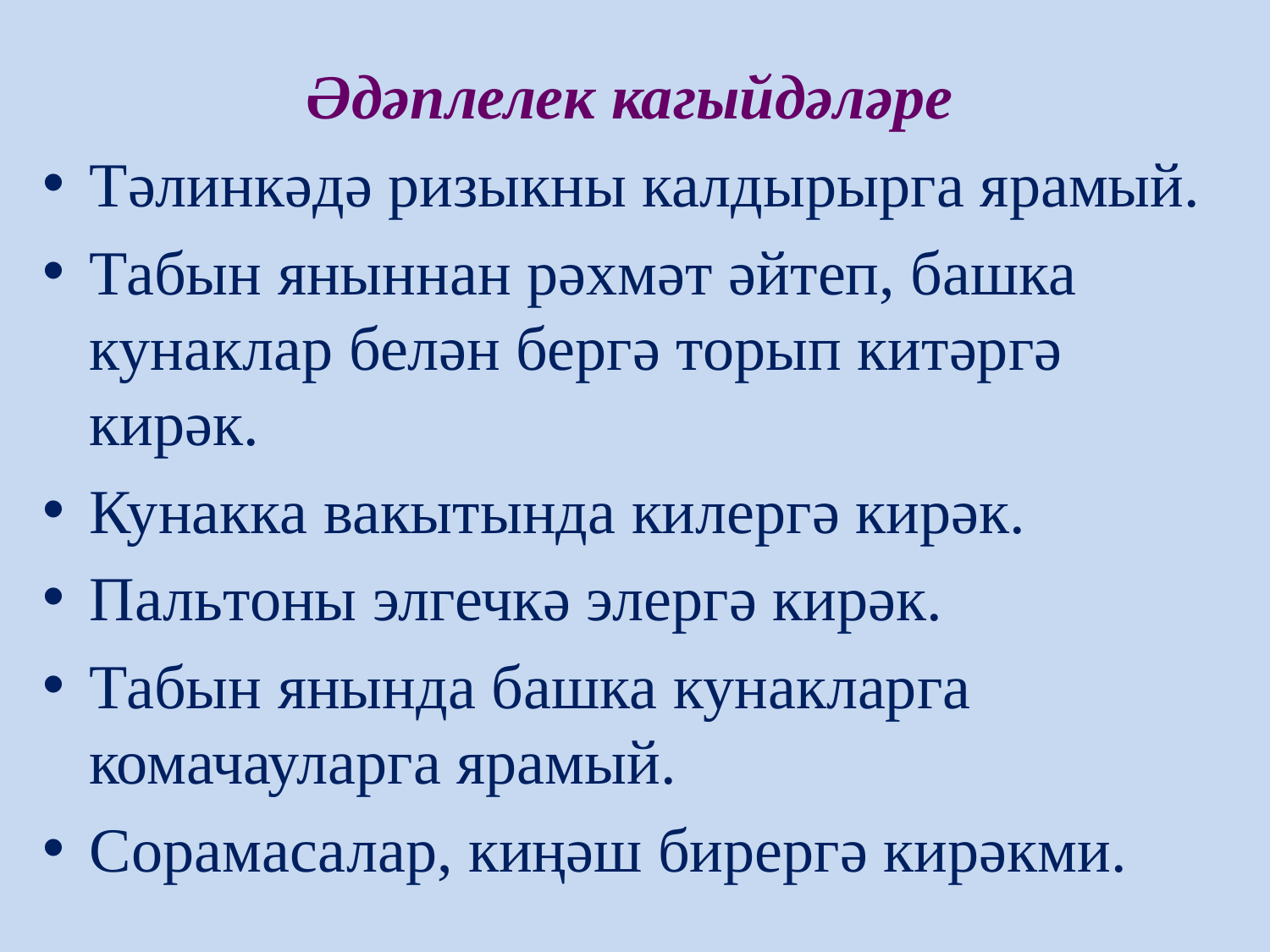

Әдәплелек кагыйдәләре
Тәлинкәдә ризыкны калдырырга ярамый.
Табын яныннан рәхмәт әйтеп, башка кунаклар белән бергә торып китәргә кирәк.
Кунакка вакытында килергә кирәк.
Пальтоны элгечкә элергә кирәк.
Табын янында башка кунакларга комачауларга ярамый.
Сорамасалар, киңәш бирергә кирәкми.